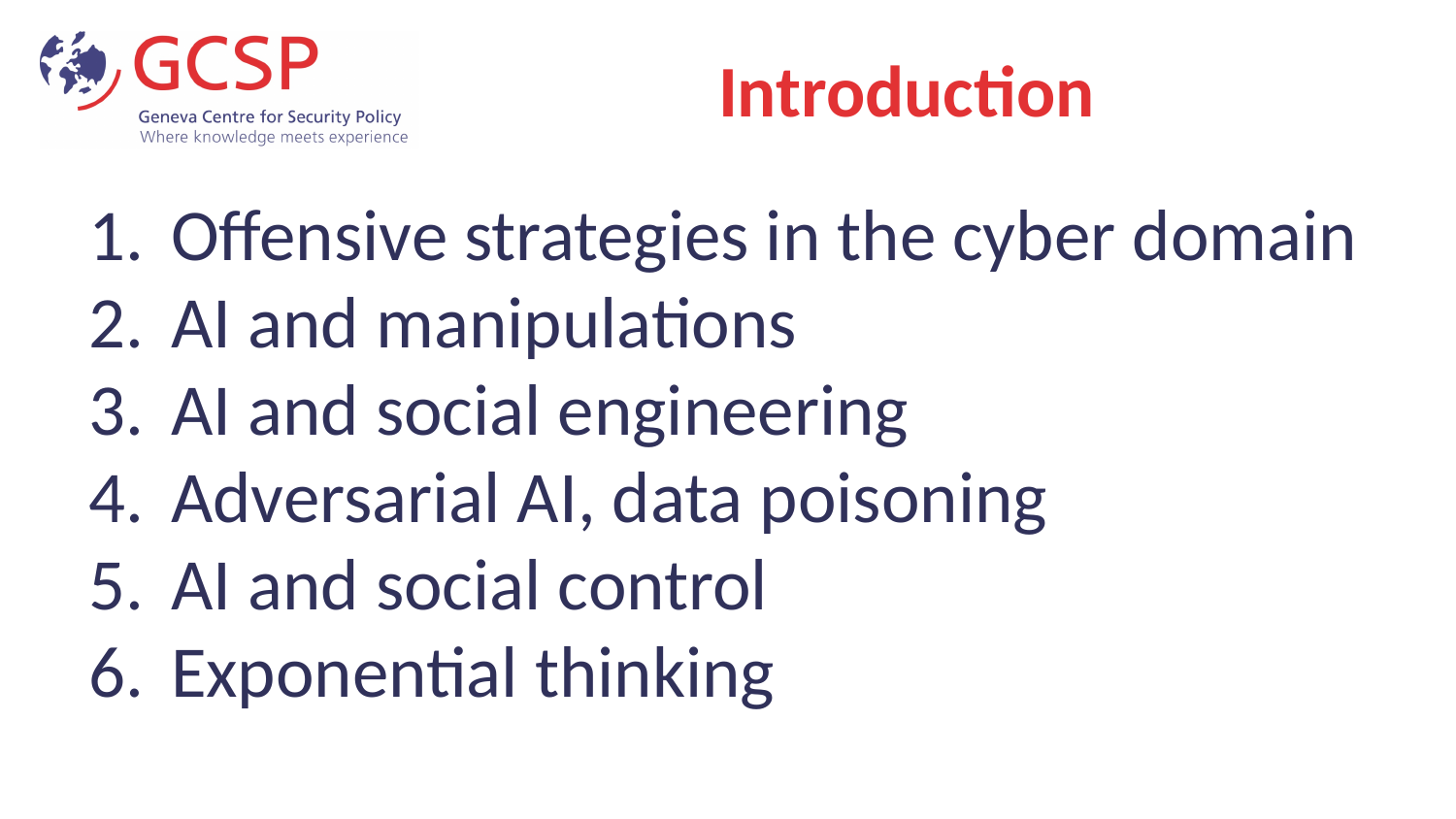

# Introduction
Offensive strategies in the cyber domain
AI and manipulations
AI and social engineering
Adversarial AI, data poisoning
AI and social control
Exponential thinking